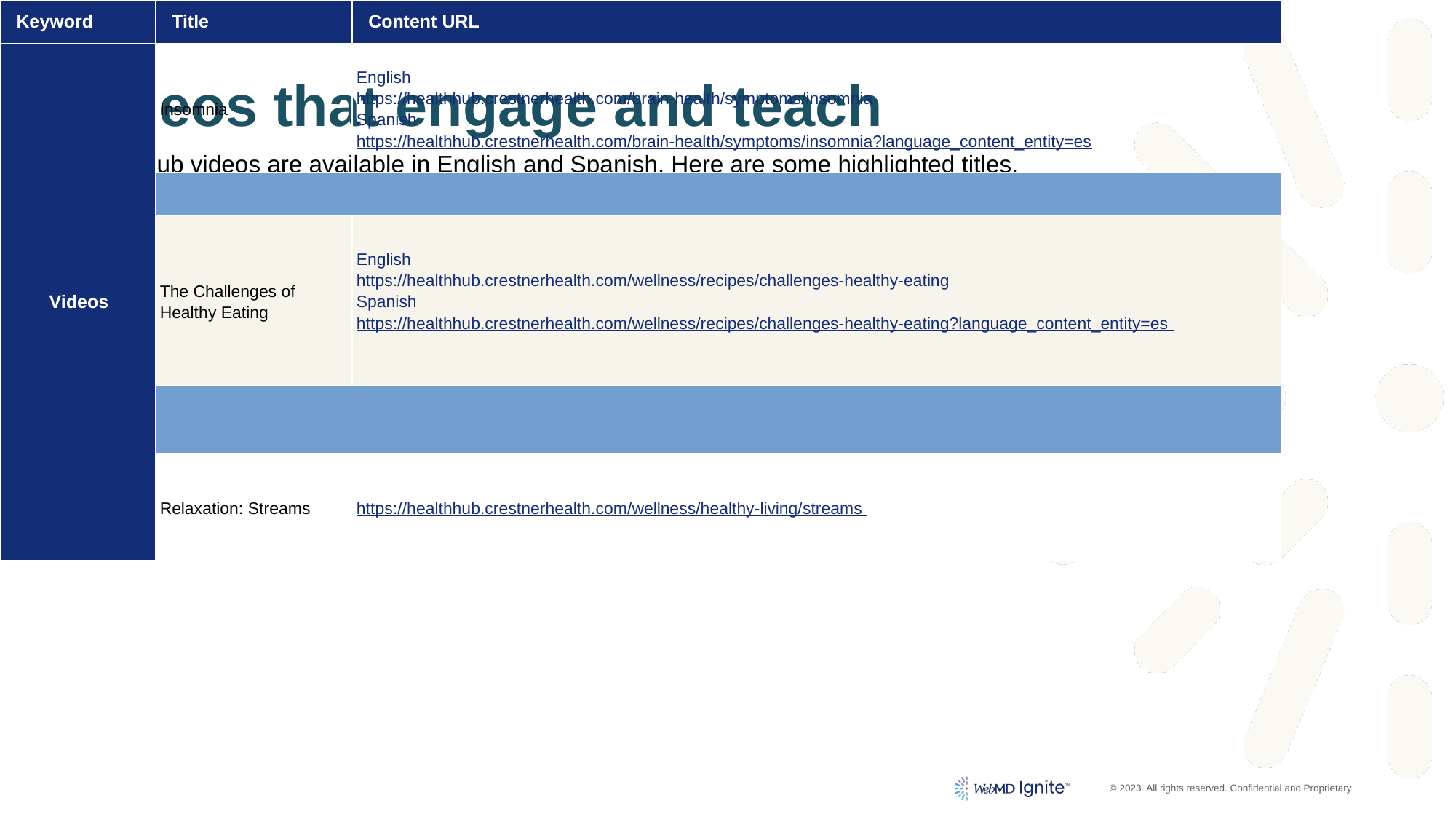

Videos that engage and teach
HealthHub videos are available in English and Spanish. Here are some highlighted titles.
| Keyword | Title | Content URL |
| --- | --- | --- |
| Videos | Insomnia | English https://healthhub.crestnerhealth.com/brain-health/symptoms/insomnia Spanish https://healthhub.crestnerhealth.com/brain-health/symptoms/insomnia?language\_content\_entity=es |
|  |  |  |
|  | The Challenges of Healthy Eating | English https://healthhub.crestnerhealth.com/wellness/recipes/challenges-healthy-eating Spanish https://healthhub.crestnerhealth.com/wellness/recipes/challenges-healthy-eating?language\_content\_entity=es |
|  |  |  |
|  | Relaxation: Streams | https://healthhub.crestnerhealth.com/wellness/healthy-living/streams |
|  |  |  |
|  | Relaxation: Waterfalls | https://healthhub.crestnerhealth.com/wellness/healthy-living/waterfalls |
|  |  |  |